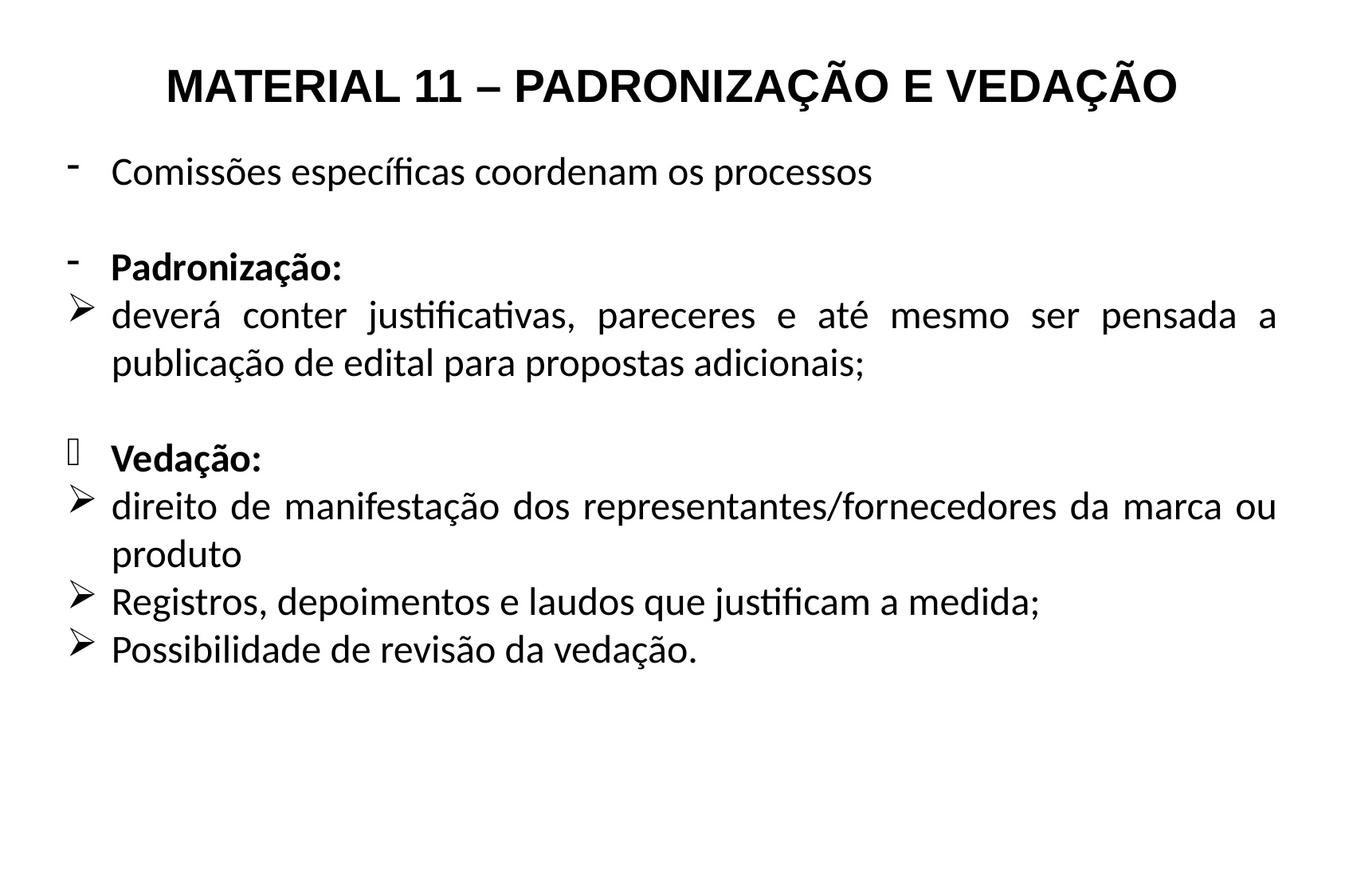

MATERIAL 11 – PADRONIZAÇÃO E VEDAÇÃO
Comissões específicas coordenam os processos

Padronização:
deverá conter justificativas, pareceres e até mesmo ser pensada a publicação de edital para propostas adicionais;

Vedação:
direito de manifestação dos representantes/fornecedores da marca ou produto
Registros, depoimentos e laudos que justificam a medida;
Possibilidade de revisão da vedação.